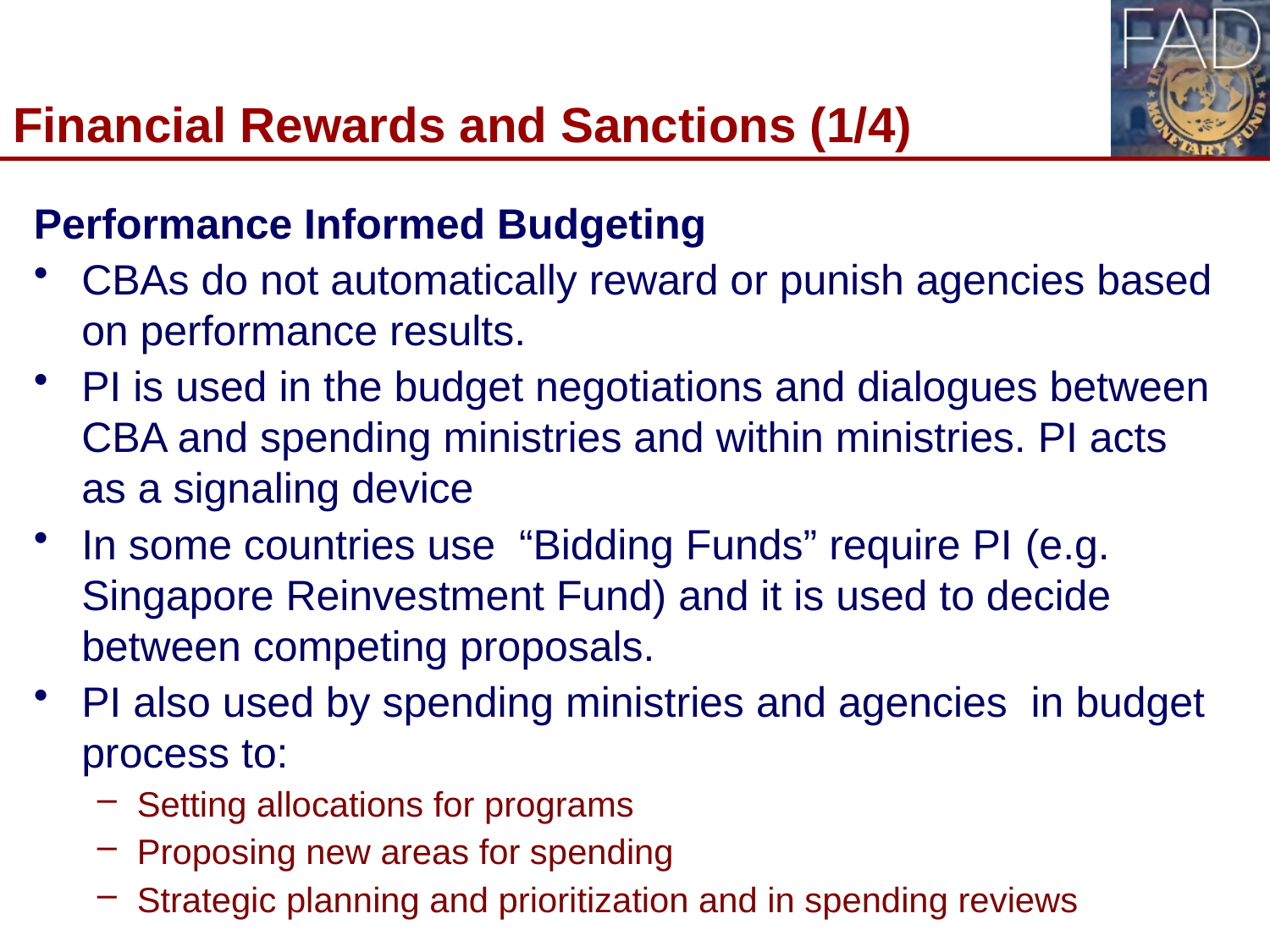

# Financial Rewards and Sanctions (1/4)
Performance Informed Budgeting
CBAs do not automatically reward or punish agencies based on performance results.
PI is used in the budget negotiations and dialogues between CBA and spending ministries and within ministries. PI acts as a signaling device
In some countries use  “Bidding Funds” require PI (e.g. Singapore Reinvestment Fund) and it is used to decide between competing proposals.
PI also used by spending ministries and agencies  in budget process to:
Setting allocations for programs
Proposing new areas for spending
Strategic planning and prioritization and in spending reviews

11